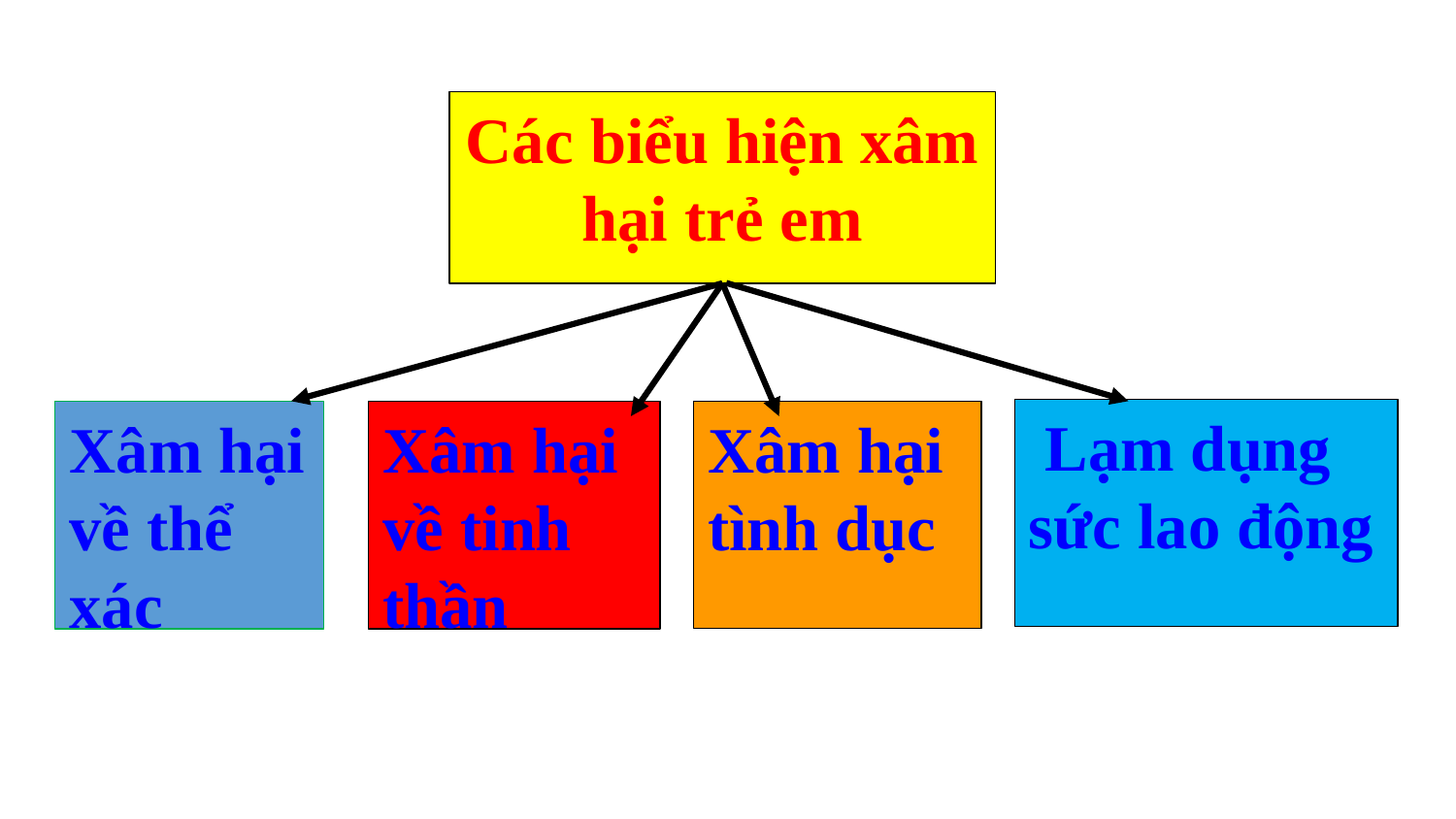

Các biểu hiện xâm hại trẻ em
 Lạm dụng sức lao động

Xâm hại tình dục
Xâm hại về thể xác
Xâm hại về tinh thần